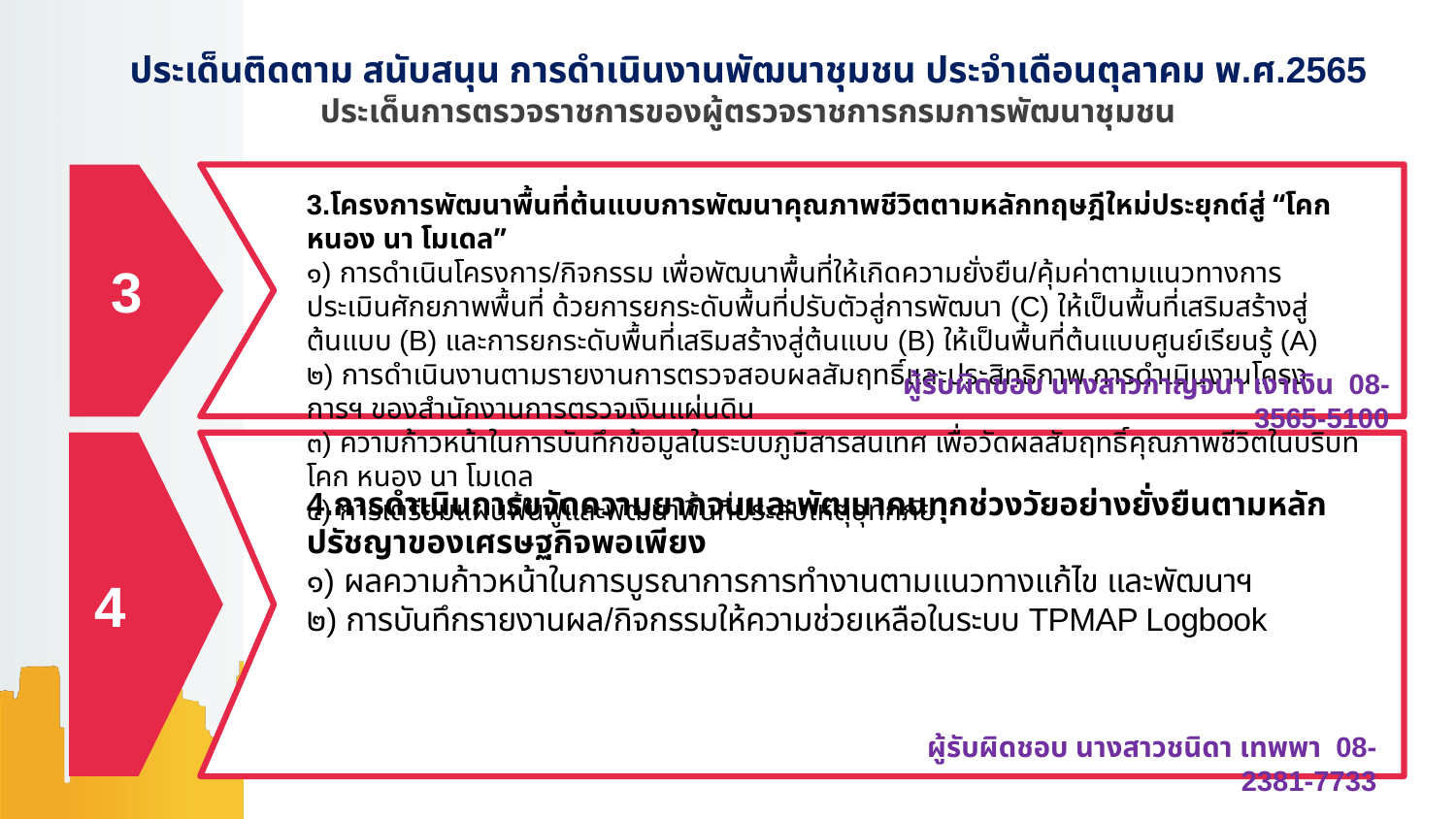

# ประเด็นติดตาม สนับสนุน การดำเนินงานพัฒนาชุมชน ประจำเดือนตุลาคม พ.ศ.2565 ประเด็นการตรวจราชการของผู้ตรวจราชการกรมการพัฒนาชุมชน

3.โครงการพัฒนาพื้นที่ต้นแบบการพัฒนาคุณภาพชีวิตตามหลักทฤษฎีใหม่ประยุกต์สู่ “โคก หนอง นา โมเดล”
๑) การดำเนินโครงการ/กิจกรรม เพื่อพัฒนาพื้นที่ให้เกิดความยั่งยืน/คุ้มค่าตามแนวทางการประเมินศักยภาพพื้นที่ ด้วยการยกระดับพื้นที่ปรับตัวสู่การพัฒนา (C) ให้เป็นพื้นที่เสริมสร้างสู่ต้นแบบ (B) และการยกระดับพื้นที่เสริมสร้างสู่ต้นแบบ (B) ให้เป็นพื้นที่ต้นแบบศูนย์เรียนรู้ (A)
๒) การดำเนินงานตามรายงานการตรวจสอบผลสัมฤทธิ์และประสิทธิภาพ การดำเนินงานโครงการฯ ของสำนักงานการตรวจเงินแผ่นดิน
๓) ความก้าวหน้าในการบันทึกข้อมูลในระบบภูมิสารสนเทศ เพื่อวัดผลสัมฤทธิ์คุณภาพชีวิตในบริบท โคก หนอง นา โมเดล
๔) การเตรียมแผนฟื้นฟูและพัฒนาพื้นที่ประสบเหตุอุทกภัย
3
ผู้รับผิดชอบ นางสาวกาญจนา เงาเงิน  08-3565-5100

4.การดำเนินการขจัดความยากจนและพัฒนาคนทุกช่วงวัยอย่างยั่งยืนตามหลักปรัชญาของเศรษฐกิจพอเพียง
๑) ผลความก้าวหน้าในการบูรณาการการทำงานตามแนวทางแก้ไข และพัฒนาฯ
๒) การบันทึกรายงานผล/กิจกรรมให้ความช่วยเหลือในระบบ TPMAP Logbook
4
ผู้รับผิดชอบ นางสาวชนิดา เทพพา  08-2381-7733